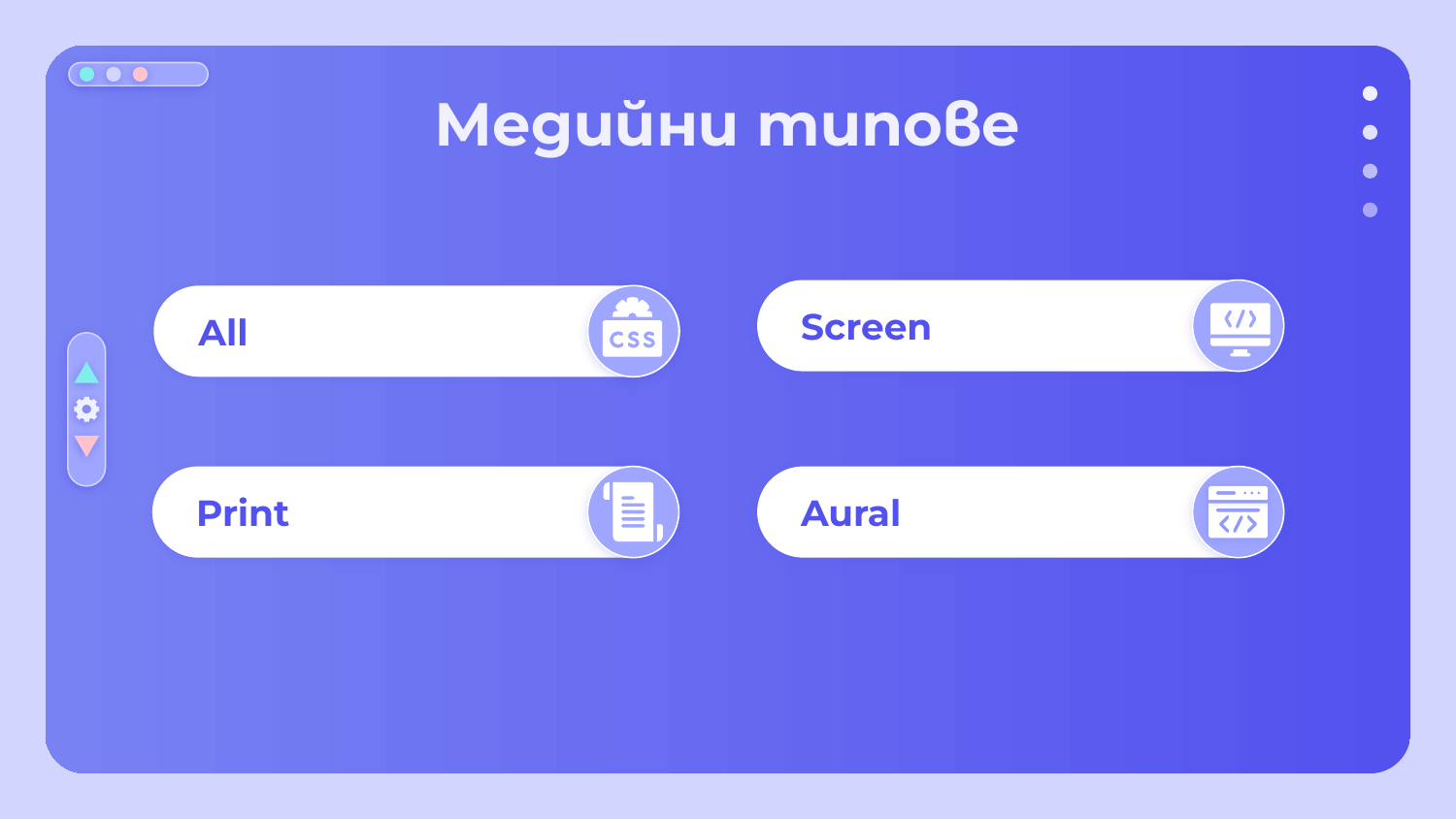

# Медийни типове

Screen

All

Print
Aural